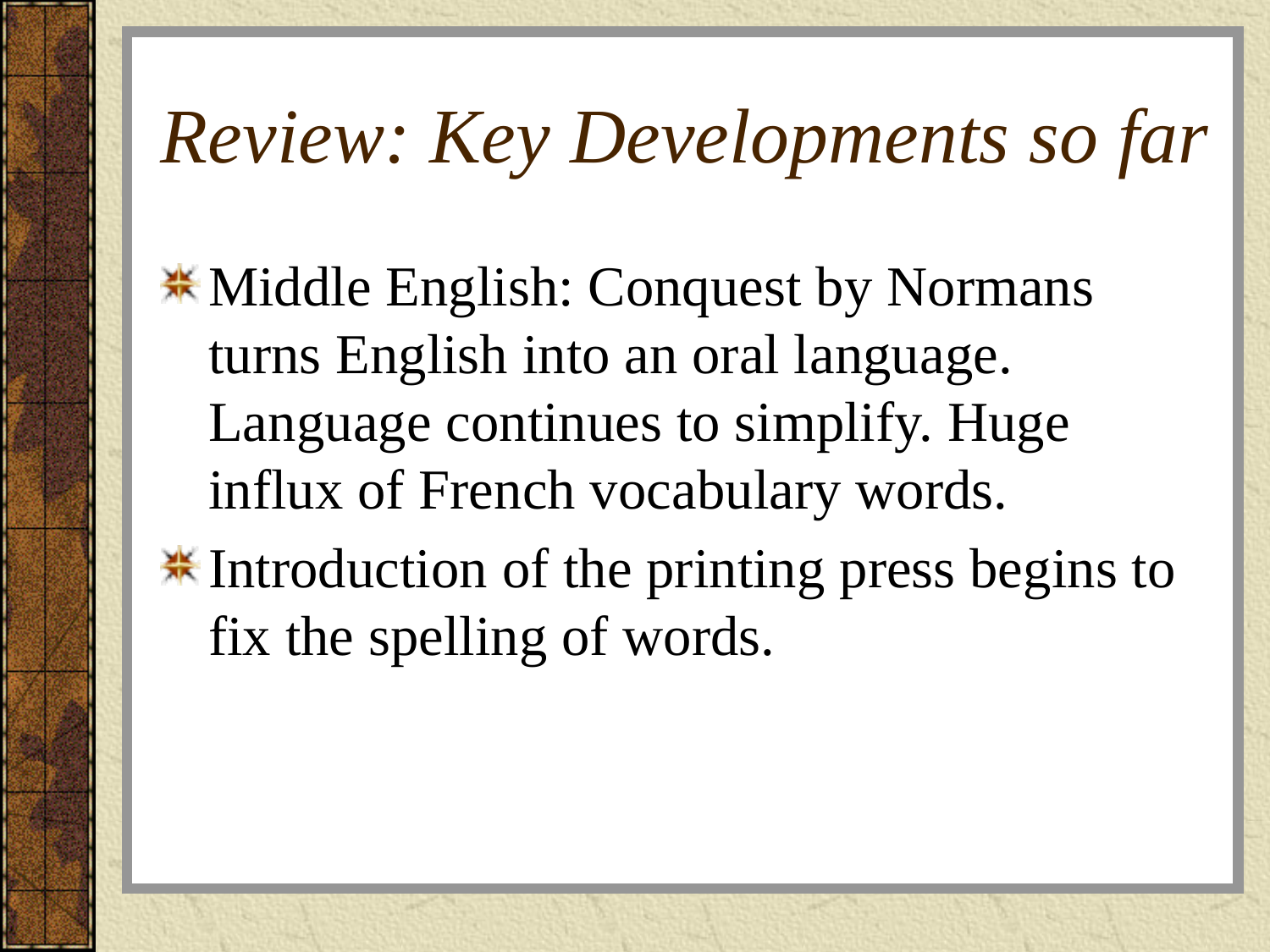

# Review: Key Developments so far
Middle English: Conquest by Normans turns English into an oral language. Language continues to simplify. Huge influx of French vocabulary words.
Introduction of the printing press begins to fix the spelling of words.